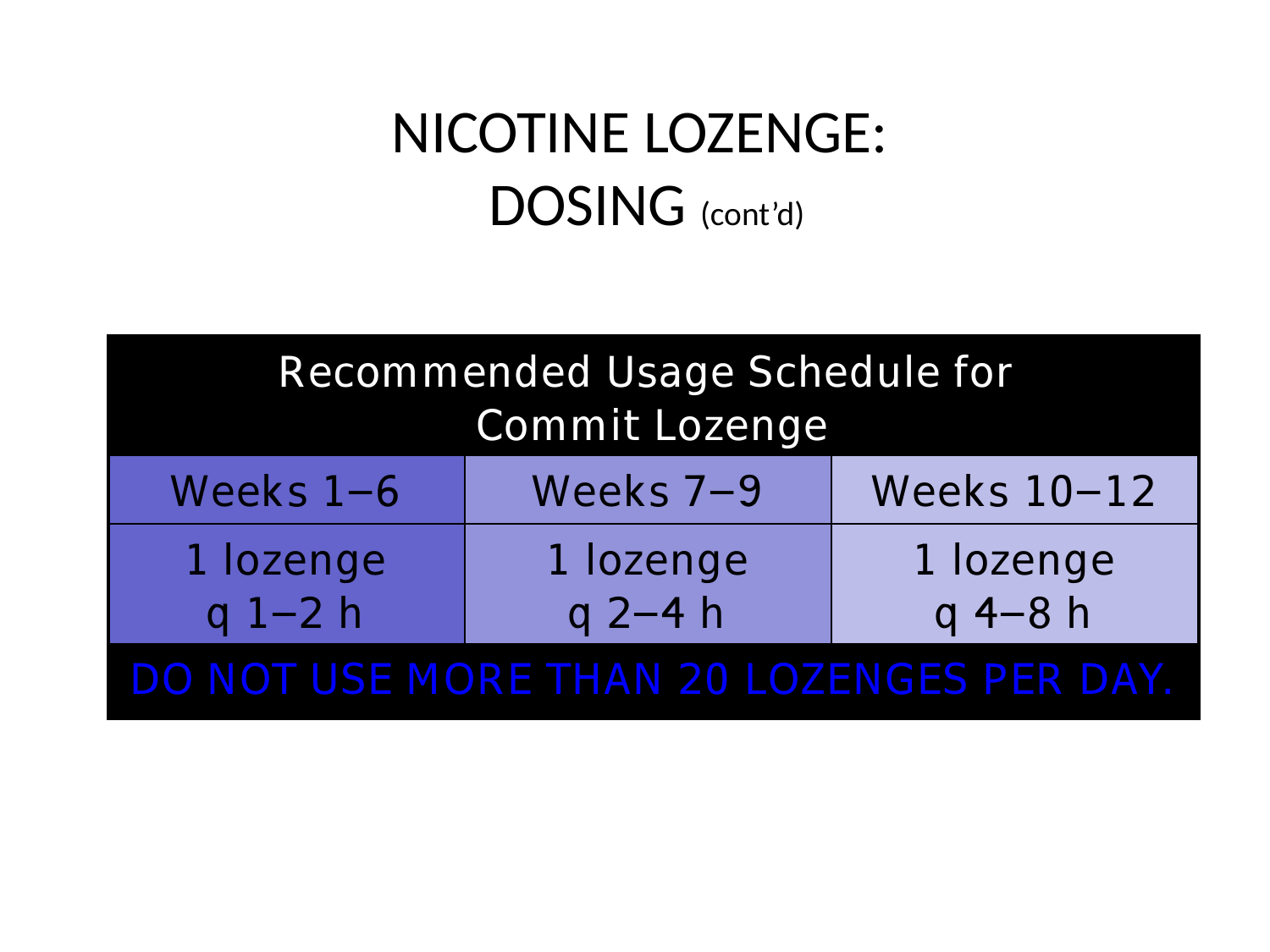

NICOTINE LOZENGE:
DOSING (cont’d)
| Recommended Usage Schedule for Commit Lozenge |  |  |
| --- | --- | --- |
| Weeks 1–6 | Weeks 7–9 | Weeks 10–12 |
| 1 lozenge q 1–2 h | 1 lozenge q 2–4 h | 1 lozenge q 4–8 h |
| DO NOT USE MORE THAN 20 LOZENGES PER DAY. |  |  |